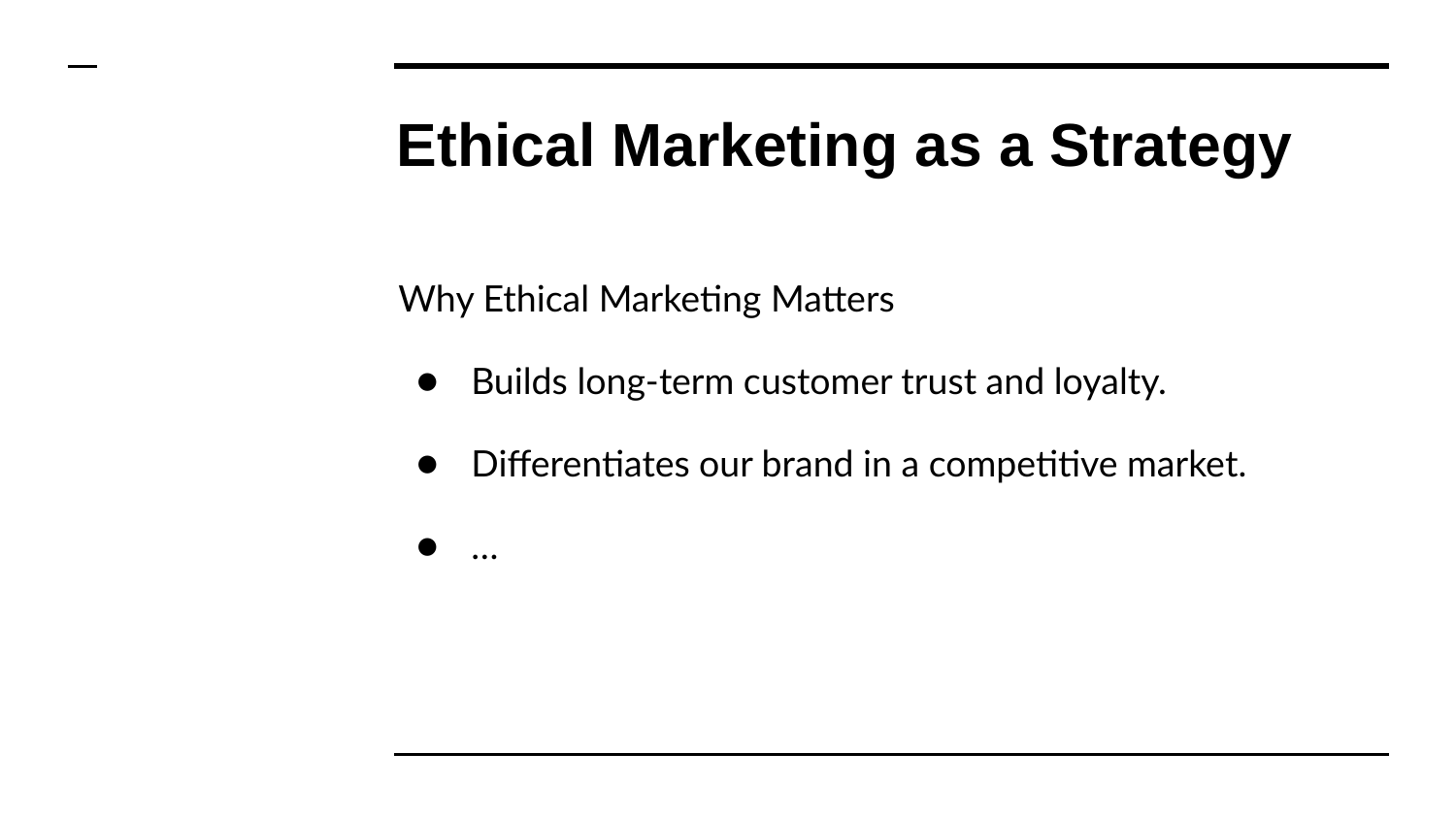

# Ethical Marketing as a Strategy
Why Ethical Marketing Matters
Builds long-term customer trust and loyalty.
Differentiates our brand in a competitive market.
…